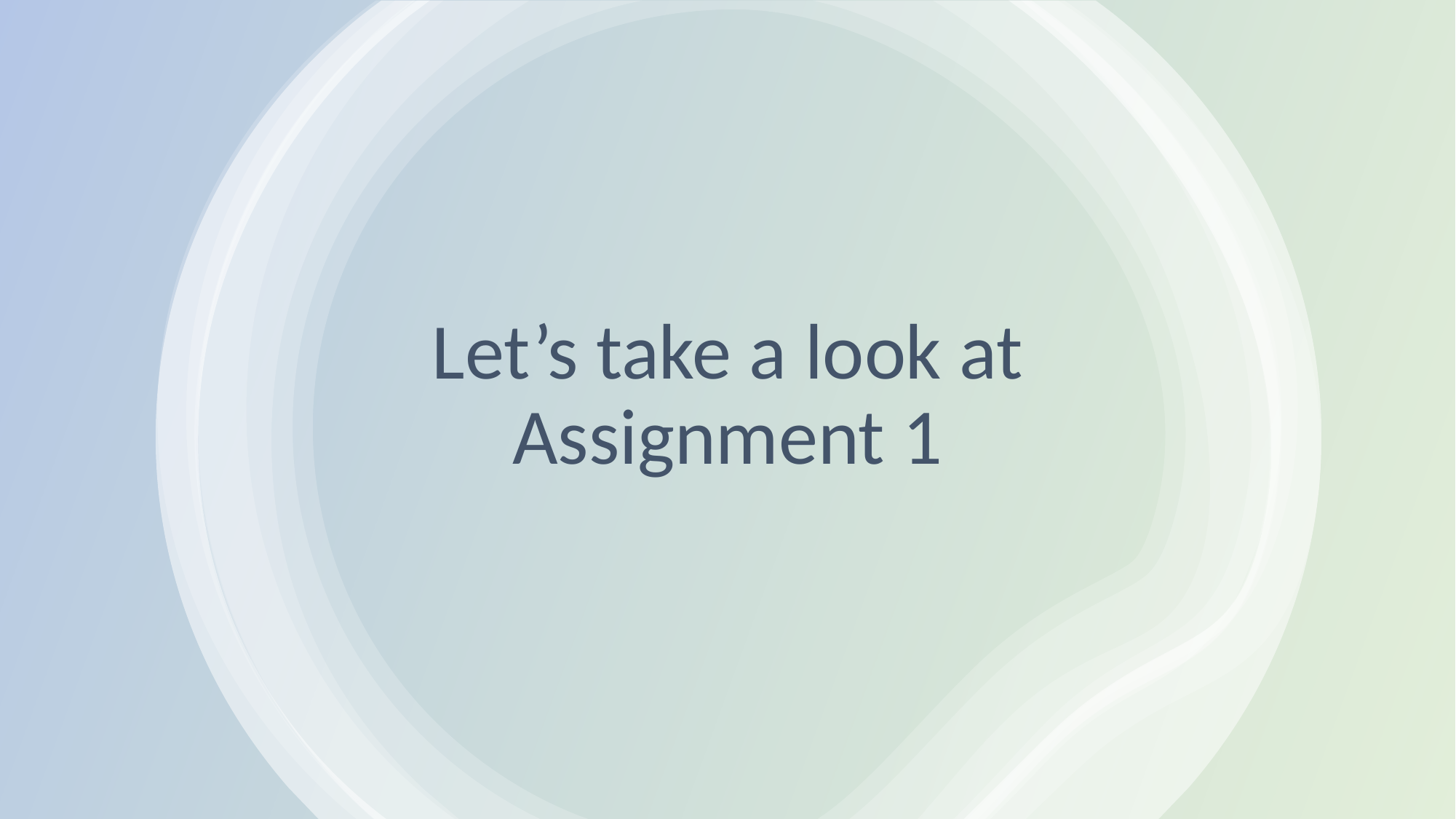

# Let’s take a look at Assignment 1